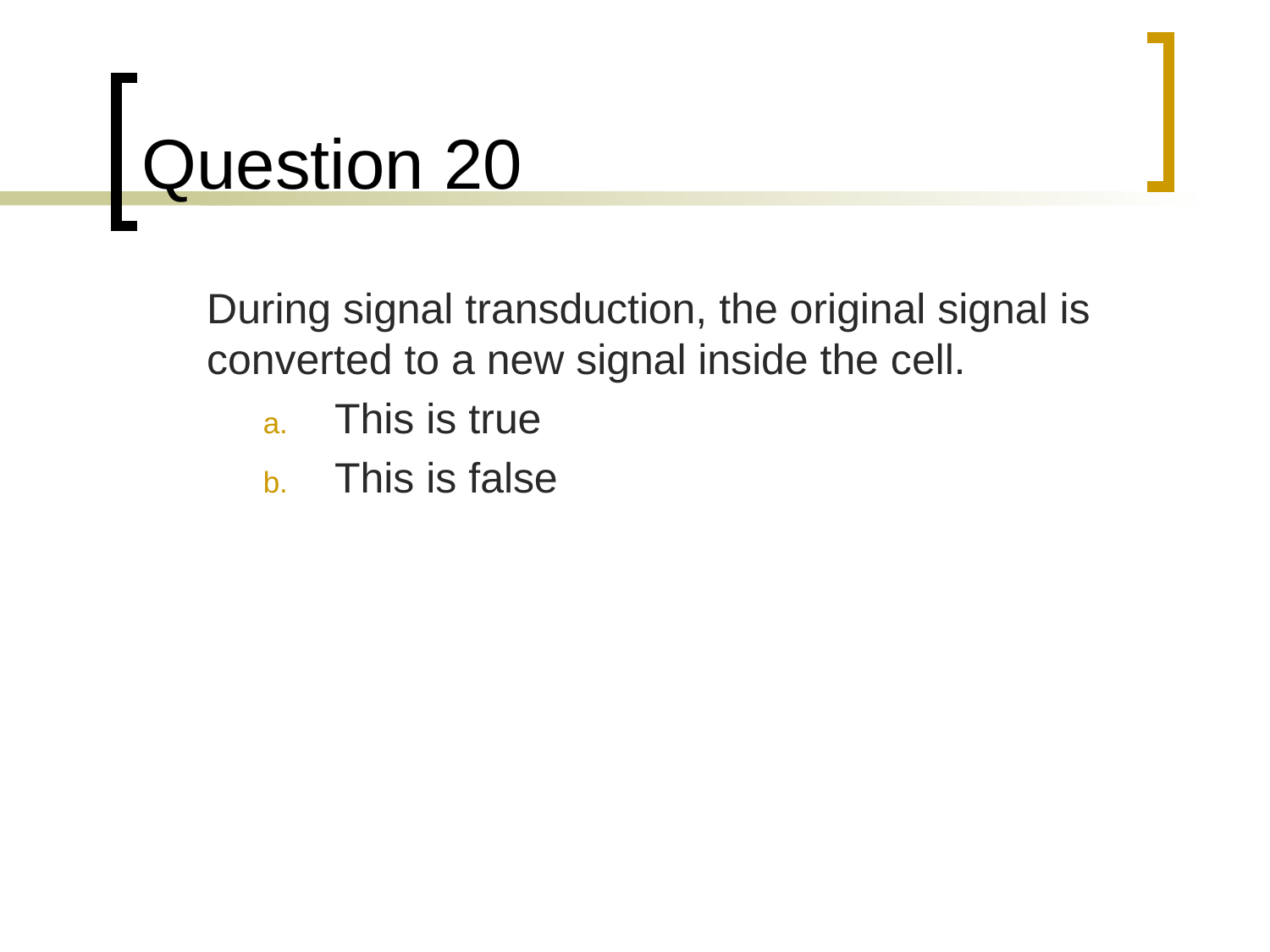

# Question 20
	During signal transduction, the original signal is converted to a new signal inside the cell.
This is true
This is false